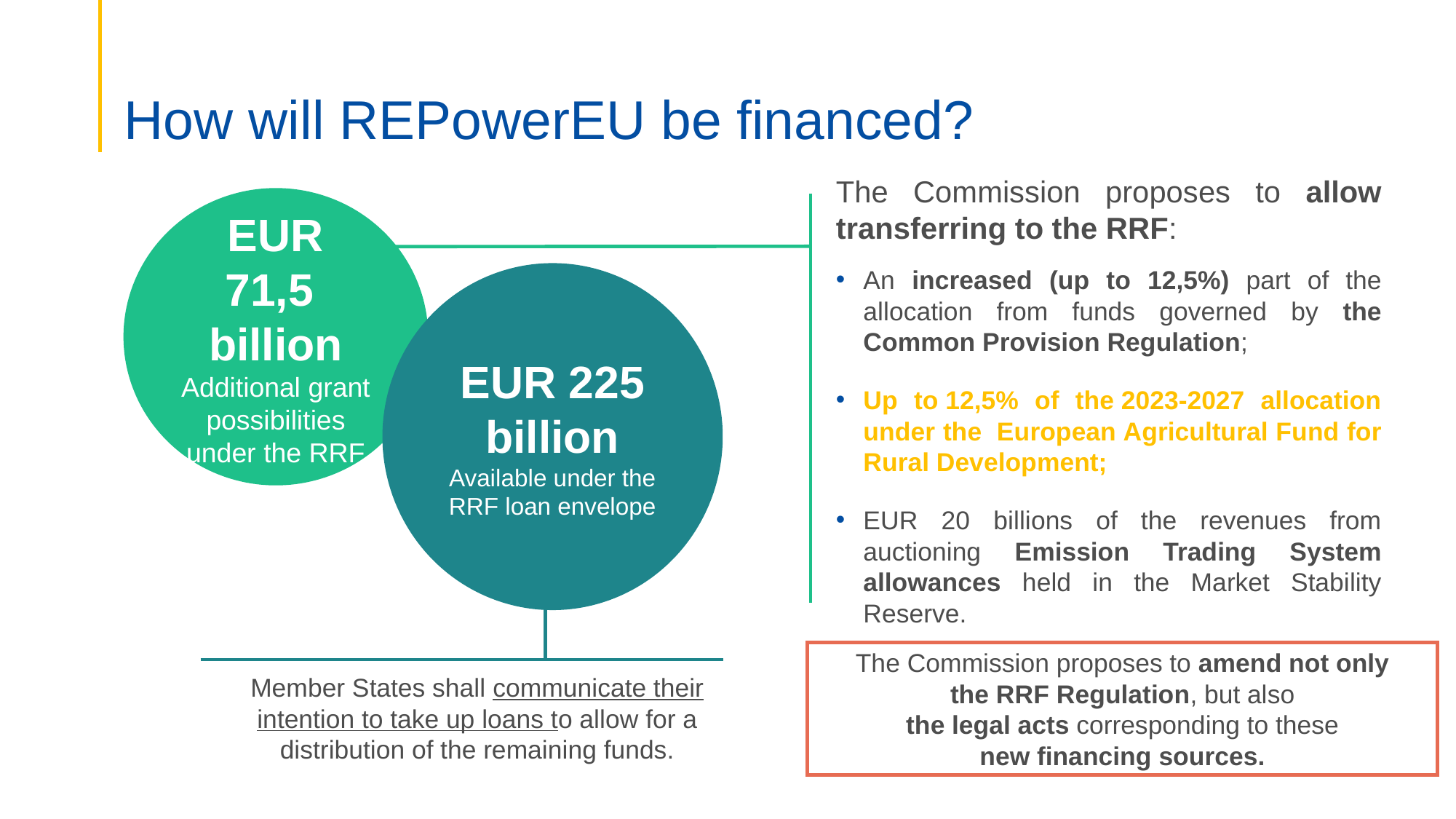

How will REPowerEU be financed?
#
The Commission proposes to allow transferring to the RRF:
An increased (up to 12,5%) part of the allocation from funds governed by the Common Provision Regulation;
Up to 12,5% of the 2023-2027 allocation under the  European Agricultural Fund for Rural Development;
EUR 20 billions of the revenues from auctioning Emission Trading System allowances held in the Market Stability Reserve.

EUR 71,5
billion
Additional grant possibilities under the RRF

EUR 225
billion
Available under the RRF loan envelope
The Commission proposes to amend not only the RRF Regulation, but also the legal acts corresponding to these new financing sources.
Member States shall communicate their intention to take up loans to allow for a distribution of the remaining funds.